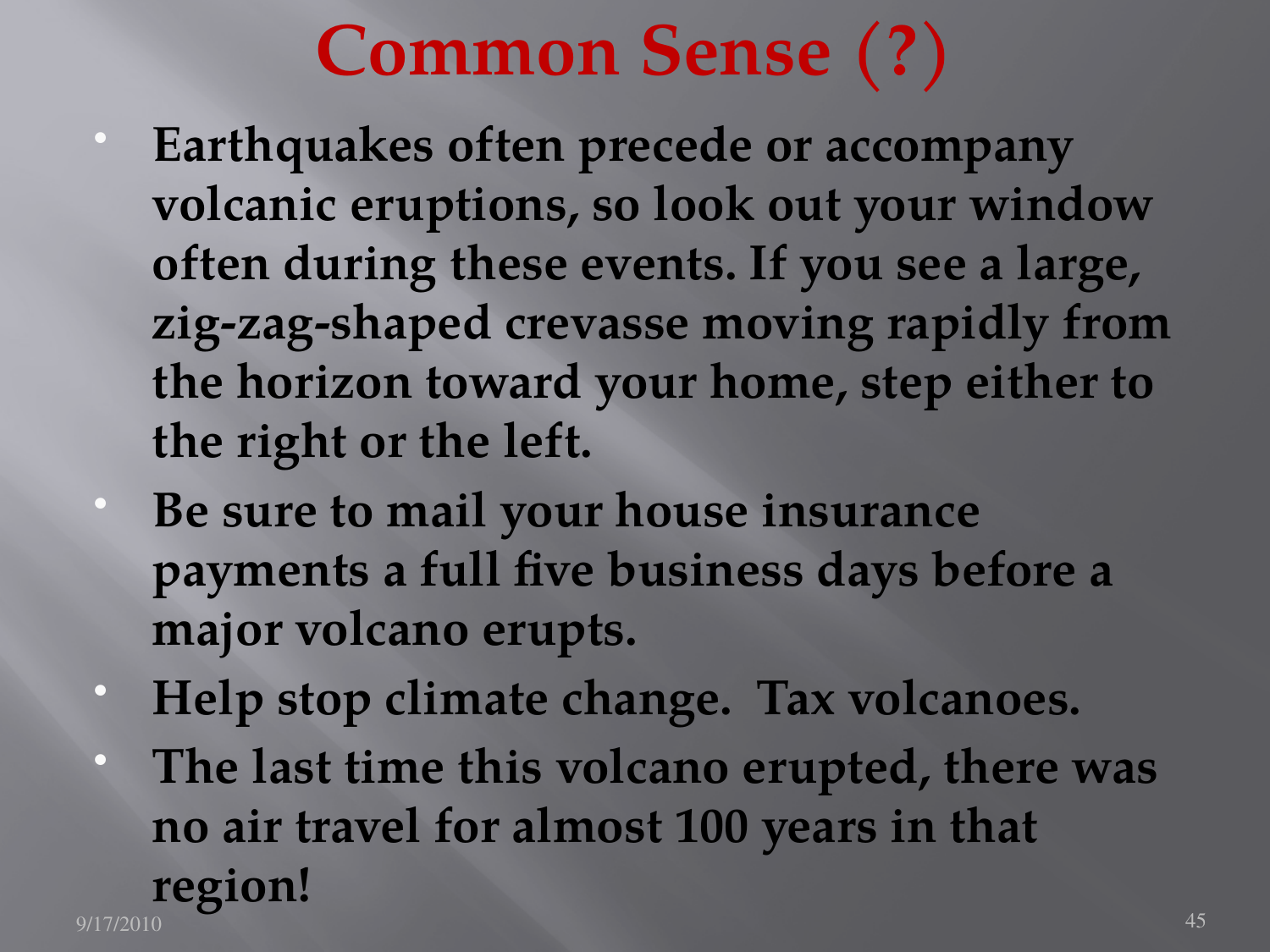

# Common Sense (?)
Earthquakes often precede or accompany volcanic eruptions, so look out your window often during these events. If you see a large, zig-zag-shaped crevasse moving rapidly from the horizon toward your home, step either to the right or the left.
Be sure to mail your house insurance payments a full five business days before a major volcano erupts.
Help stop climate change.  Tax volcanoes.
The last time this volcano erupted, there was no air travel for almost 100 years in that region!

9/17/2010
45